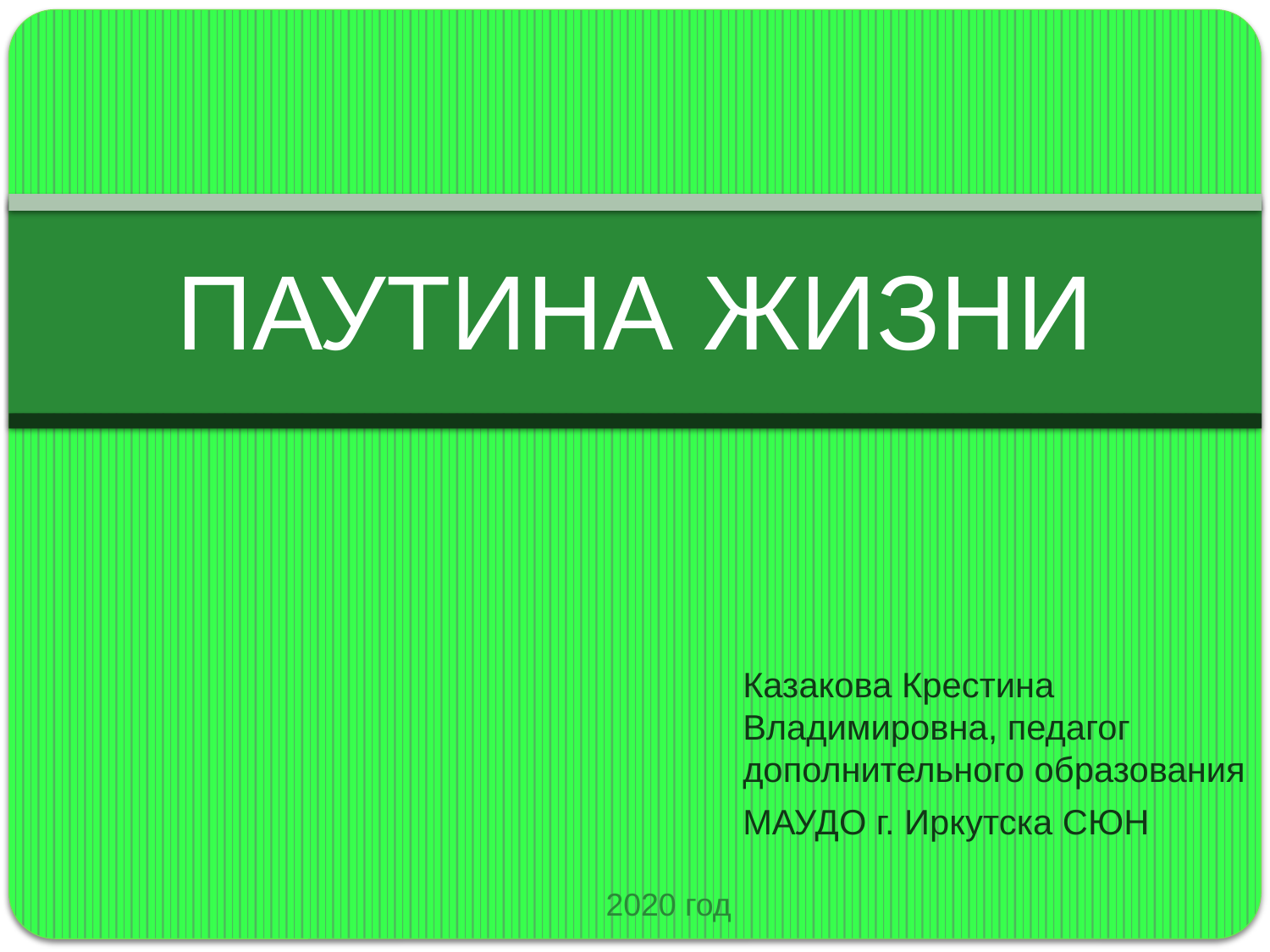

# ПАУТИНА ЖИЗНИ
Казакова Крестина Владимировна, педагог дополнительного образования
МАУДО г. Иркутска СЮН
2020 год